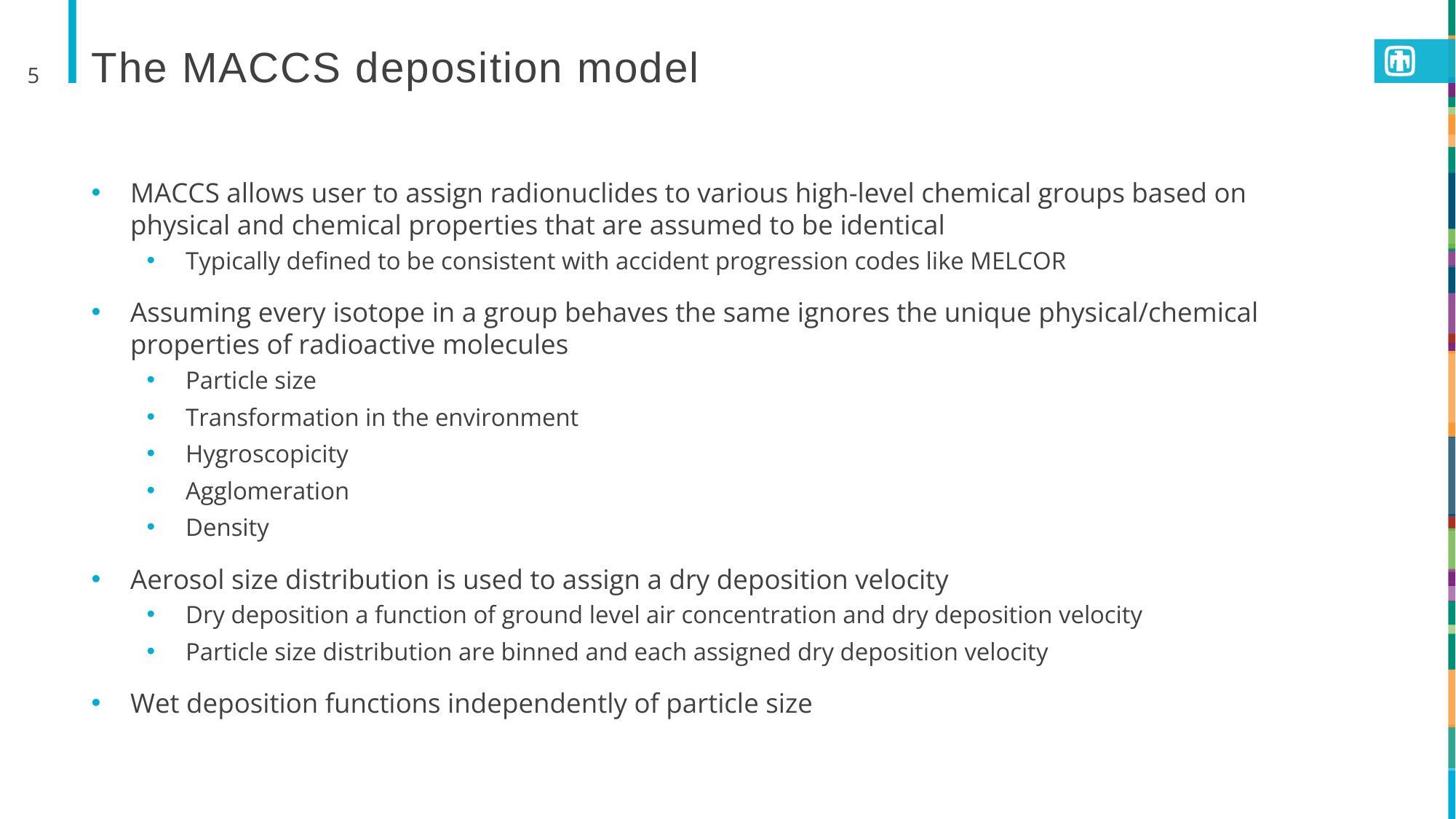

5
# The MACCS deposition model
MACCS allows user to assign radionuclides to various high-level chemical groups based on physical and chemical properties that are assumed to be identical
Typically defined to be consistent with accident progression codes like MELCOR
Assuming every isotope in a group behaves the same ignores the unique physical/chemical properties of radioactive molecules
Particle size
Transformation in the environment
Hygroscopicity
Agglomeration
Density
Aerosol size distribution is used to assign a dry deposition velocity
Dry deposition a function of ground level air concentration and dry deposition velocity
Particle size distribution are binned and each assigned dry deposition velocity
Wet deposition functions independently of particle size